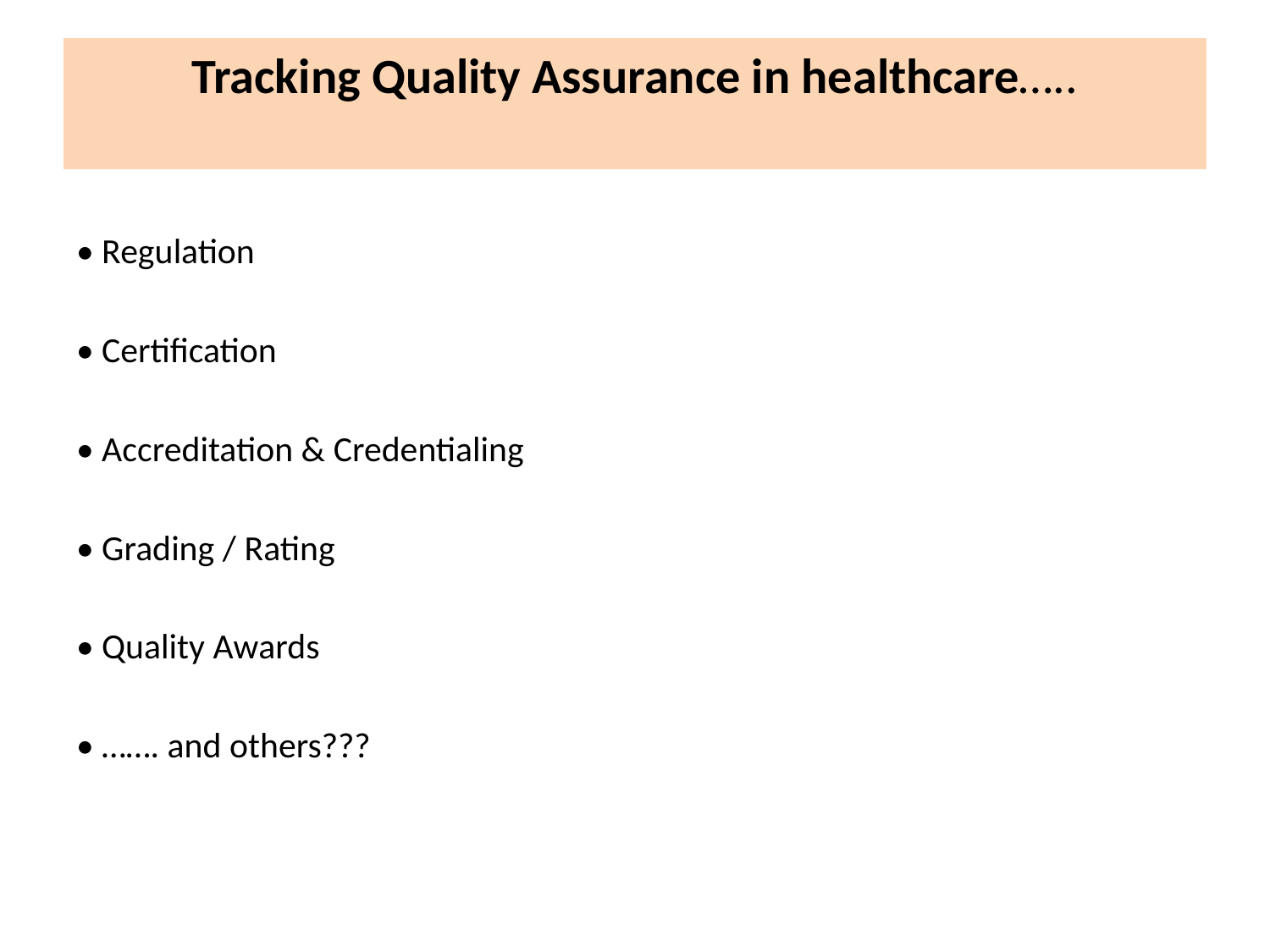

# Tracking Quality Assurance in healthcare…..
• Regulation

• Certification

• Accreditation & Credentialing

• Grading / Rating

• Quality Awards

• ……. and others???